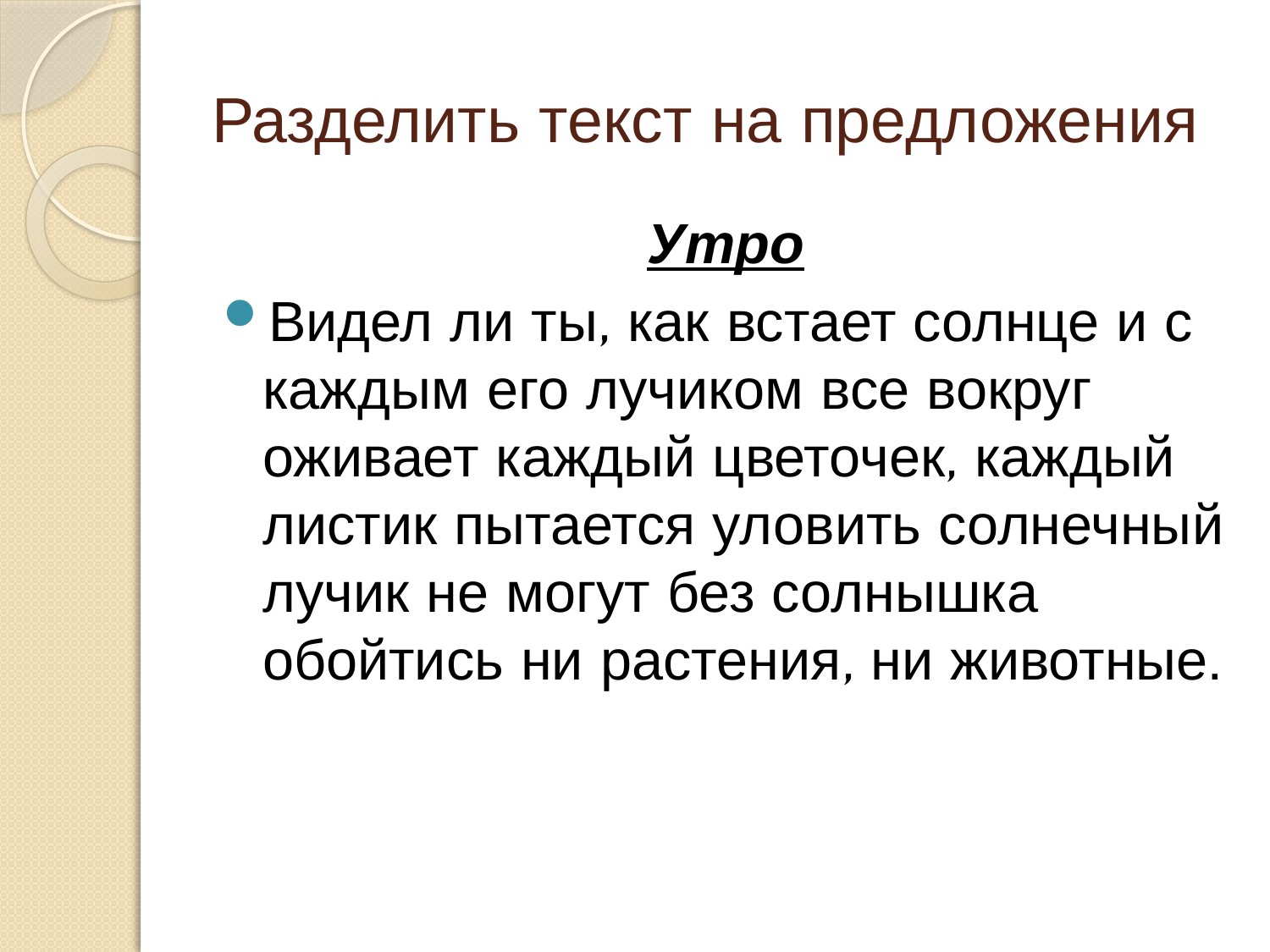

# Разделить текст на предложения
Утро
Видел ли ты, как встает солнце и с каждым его лучиком все вокруг оживает каждый цветочек, каждый листик пытается уловить солнечный лучик не могут без солнышка обойтись ни растения, ни животные.